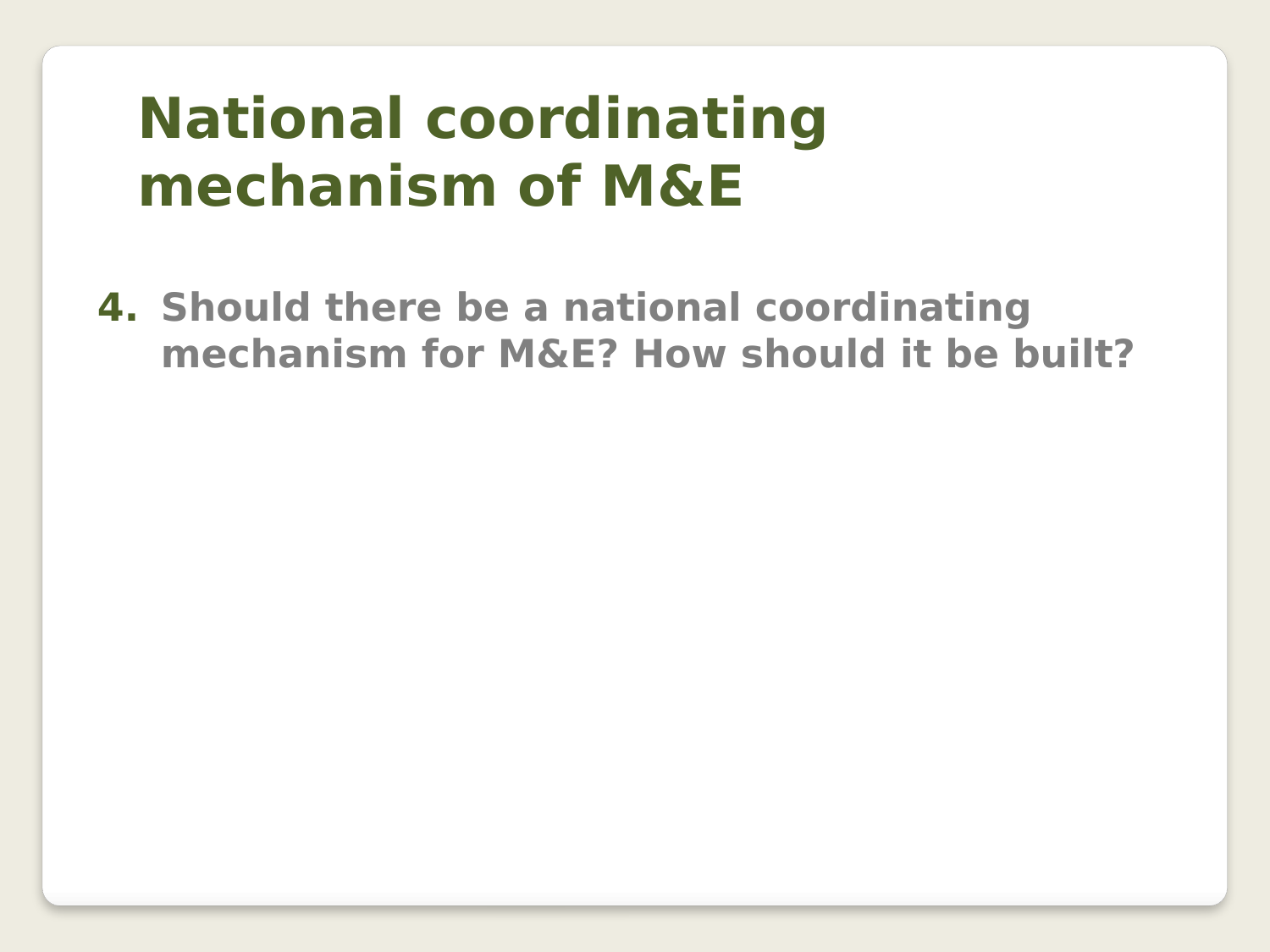

National coordinating mechanism of M&E
Should there be a national coordinating mechanism for M&E? How should it be built?